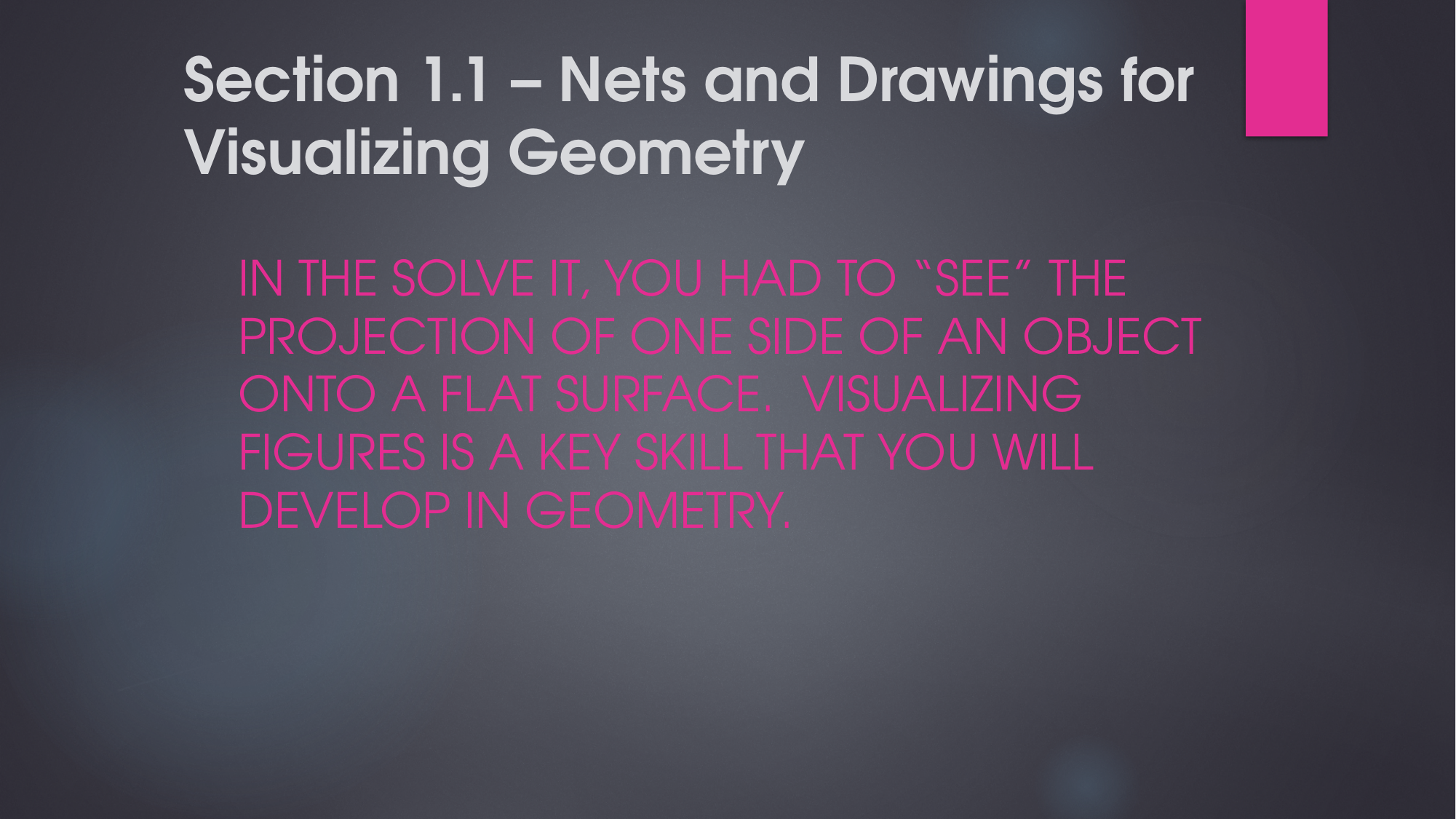

# Section 1.1 – Nets and Drawings for Visualizing Geometry
In the Solve It, you had to “see” the projection of one side of an object onto a flat surface.  Visualizing figures is a key skill that you will develop in geometry.